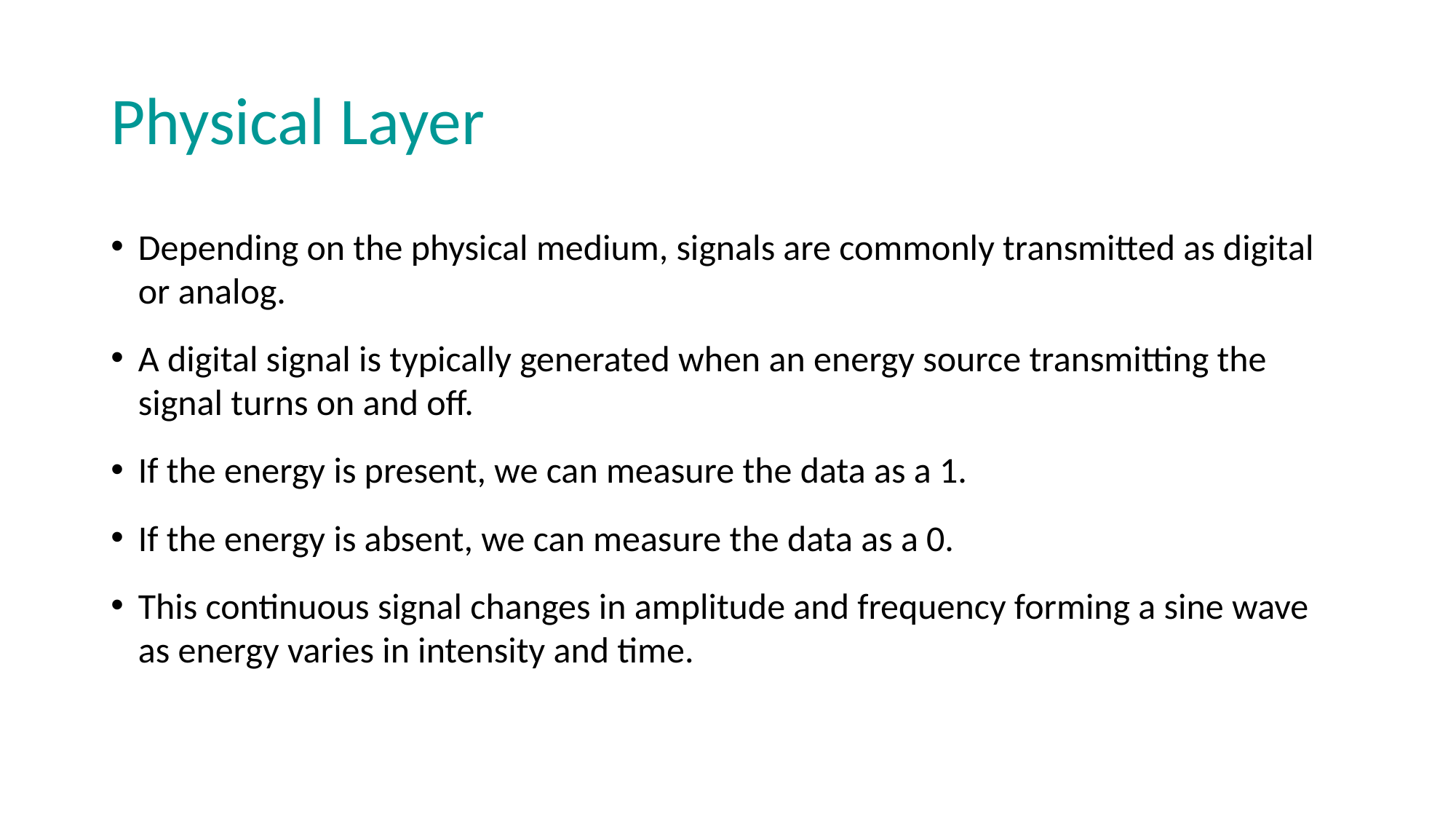

# Physical Layer
Depending on the physical medium, signals are commonly transmitted as digital or analog.
A digital signal is typically generated when an energy source transmitting the signal turns on and off.
If the energy is present, we can measure the data as a 1.
If the energy is absent, we can measure the data as a 0.
This continuous signal changes in amplitude and frequency forming a sine wave as energy varies in intensity and time.